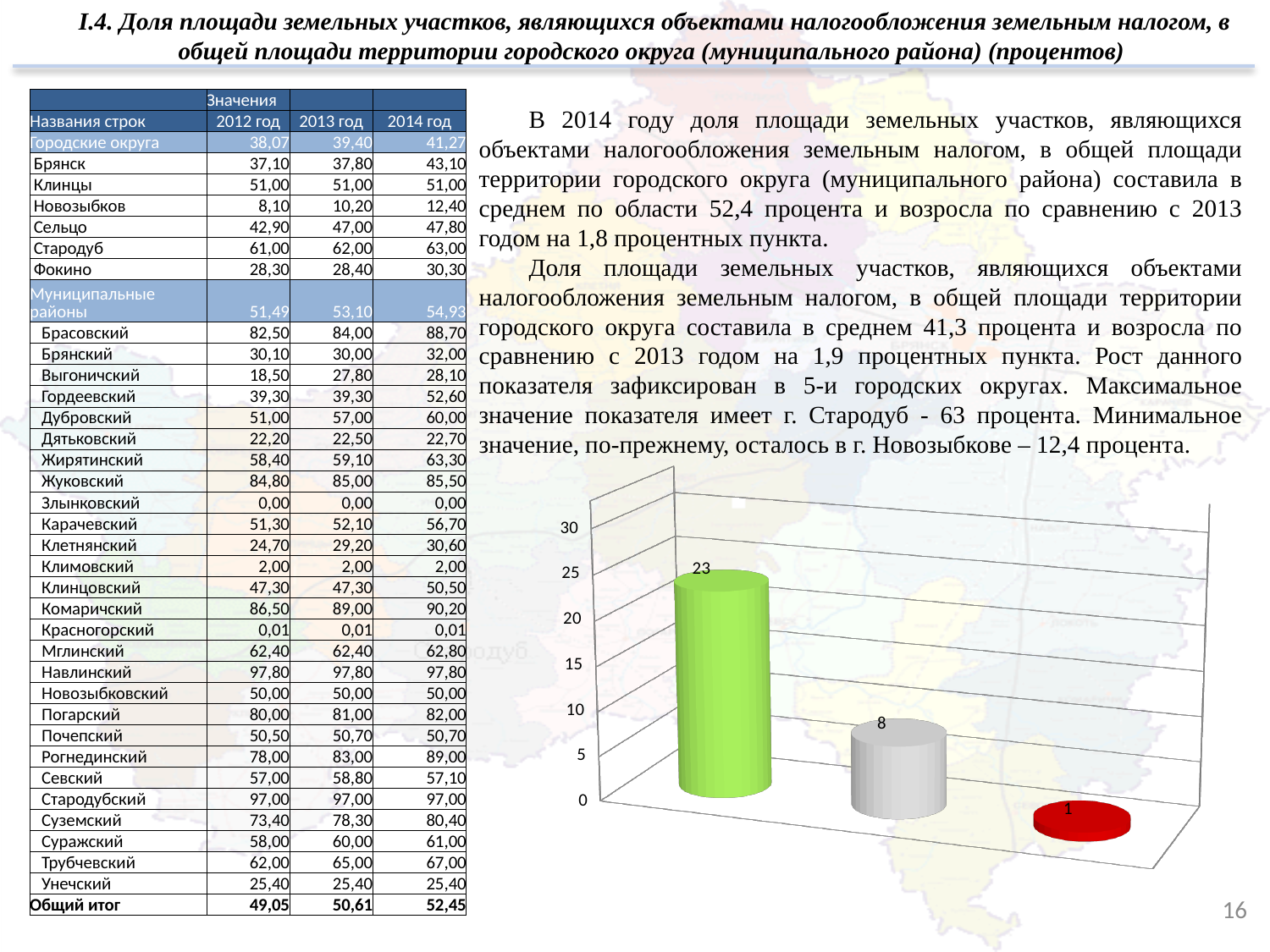

I.4. Доля площади земельных участков, являющихся объектами налогообложения земельным налогом, в общей площади территории городского округа (муниципального района) (процентов)
|  | Значения |  |  |
| --- | --- | --- | --- |
| Названия строк | 2012 год | 2013 год | 2014 год |
| Городские округа | 38,07 | 39,40 | 41,27 |
| Брянск | 37,10 | 37,80 | 43,10 |
| Клинцы | 51,00 | 51,00 | 51,00 |
| Новозыбков | 8,10 | 10,20 | 12,40 |
| Сельцо | 42,90 | 47,00 | 47,80 |
| Стародуб | 61,00 | 62,00 | 63,00 |
| Фокино | 28,30 | 28,40 | 30,30 |
| Муниципальные районы | 51,49 | 53,10 | 54,93 |
| Брасовский | 82,50 | 84,00 | 88,70 |
| Брянский | 30,10 | 30,00 | 32,00 |
| Выгоничский | 18,50 | 27,80 | 28,10 |
| Гордеевский | 39,30 | 39,30 | 52,60 |
| Дубровский | 51,00 | 57,00 | 60,00 |
| Дятьковский | 22,20 | 22,50 | 22,70 |
| Жирятинский | 58,40 | 59,10 | 63,30 |
| Жуковский | 84,80 | 85,00 | 85,50 |
| Злынковский | 0,00 | 0,00 | 0,00 |
| Карачевский | 51,30 | 52,10 | 56,70 |
| Клетнянский | 24,70 | 29,20 | 30,60 |
| Климовский | 2,00 | 2,00 | 2,00 |
| Клинцовский | 47,30 | 47,30 | 50,50 |
| Комаричский | 86,50 | 89,00 | 90,20 |
| Красногорский | 0,01 | 0,01 | 0,01 |
| Мглинский | 62,40 | 62,40 | 62,80 |
| Навлинский | 97,80 | 97,80 | 97,80 |
| Новозыбковский | 50,00 | 50,00 | 50,00 |
| Погарский | 80,00 | 81,00 | 82,00 |
| Почепский | 50,50 | 50,70 | 50,70 |
| Рогнединский | 78,00 | 83,00 | 89,00 |
| Севский | 57,00 | 58,80 | 57,10 |
| Стародубский | 97,00 | 97,00 | 97,00 |
| Суземский | 73,40 | 78,30 | 80,40 |
| Суражский | 58,00 | 60,00 | 61,00 |
| Трубчевский | 62,00 | 65,00 | 67,00 |
| Унечский | 25,40 | 25,40 | 25,40 |
| Общий итог | 49,05 | 50,61 | 52,45 |
В 2014 году доля площади земельных участков, являющихся объектами налогообложения земельным налогом, в общей площади территории городского округа (муниципального района) составила в среднем по области 52,4 процента и возросла по сравнению с 2013 годом на 1,8 процентных пункта.
Доля площади земельных участков, являющихся объектами налогообложения земельным налогом, в общей площади территории городского округа составила в среднем 41,3 процента и возросла по сравнению с 2013 годом на 1,9 процентных пункта. Рост данного показателя зафиксирован в 5-и городских округах. Максимальное значение показателя имеет г. Стародуб - 63 процента. Минимальное значение, по-прежнему, осталось в г. Новозыбкове – 12,4 процента.

[unsupported chart]

16